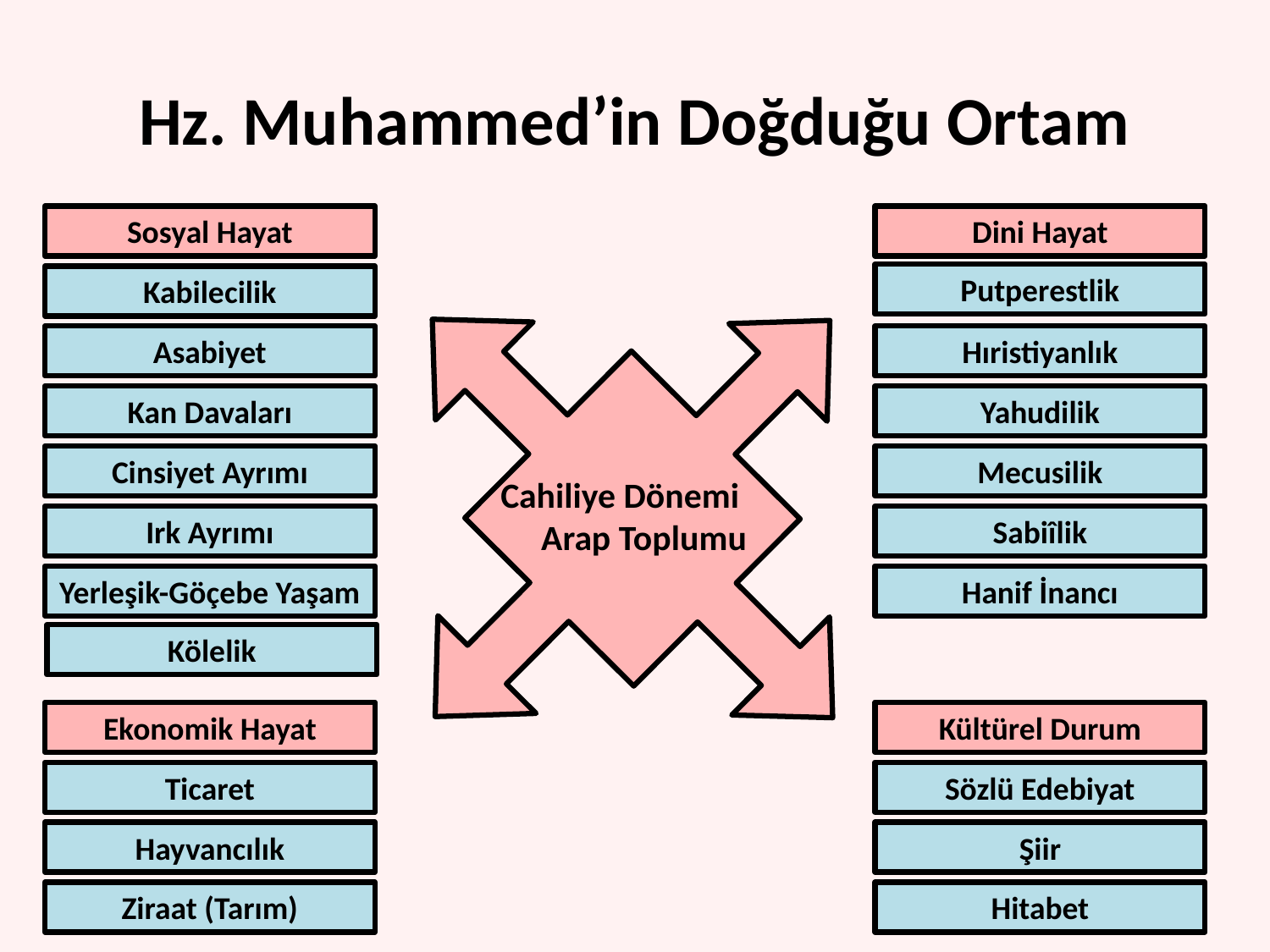

# Hz. Muhammed’in Doğduğu Ortam
Sosyal Hayat
Dini Hayat

Putperestlik
Kabilecilik
Asabiyet
Hıristiyanlık
Kan Davaları
Yahudilik
Cinsiyet Ayrımı
Mecusilik
Cahiliye Dönemi       Arap Toplumu
Irk Ayrımı
Sabiîlik
Yerleşik-Göçebe Yaşam
Hanif İnancı
Kölelik
Ekonomik Hayat
Kültürel Durum
Ticaret
Sözlü Edebiyat
Hayvancılık
Şiir
Ziraat (Tarım)
Hitabet